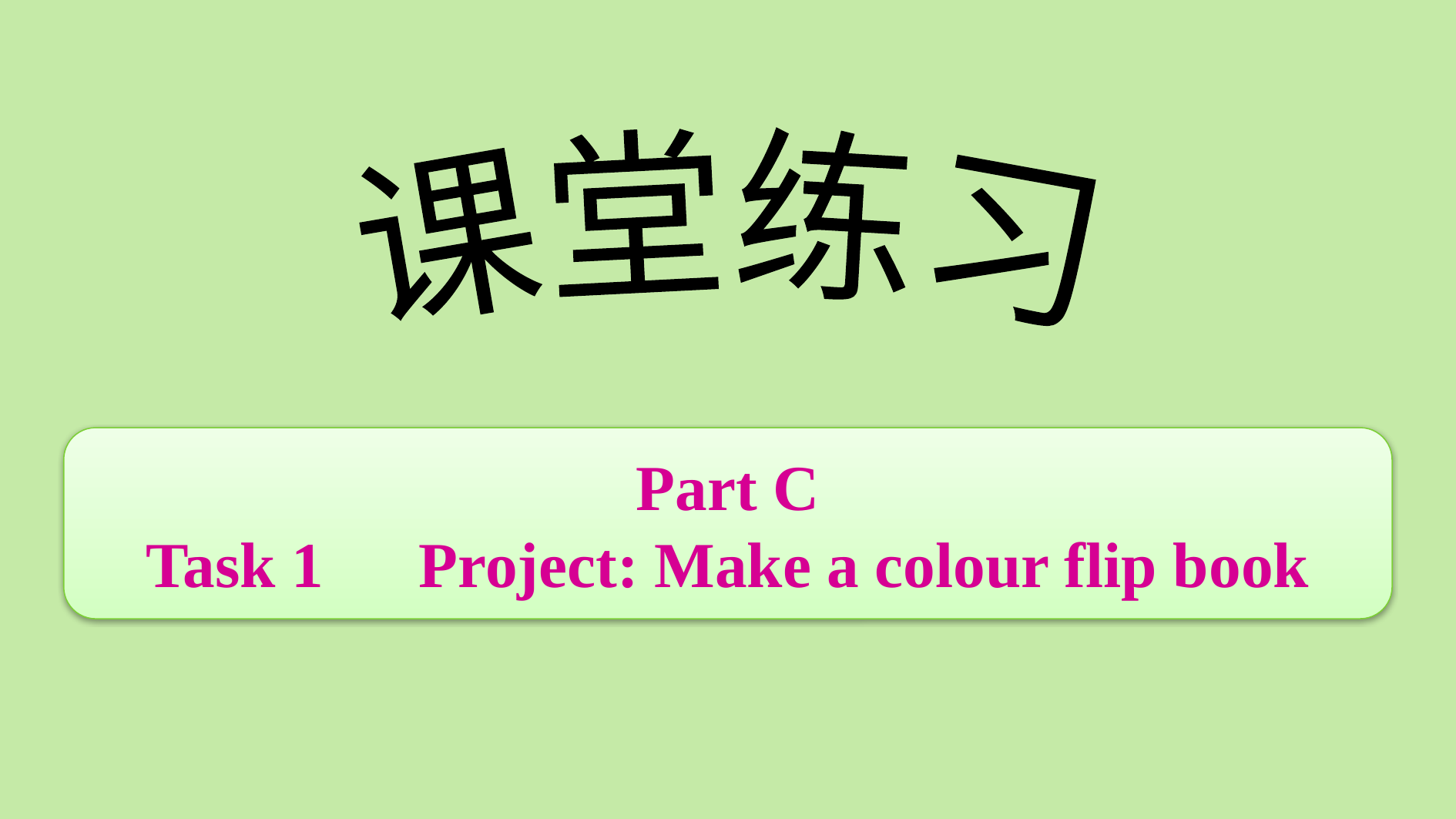

Part C
Task 1　Project: Make a colour flip book